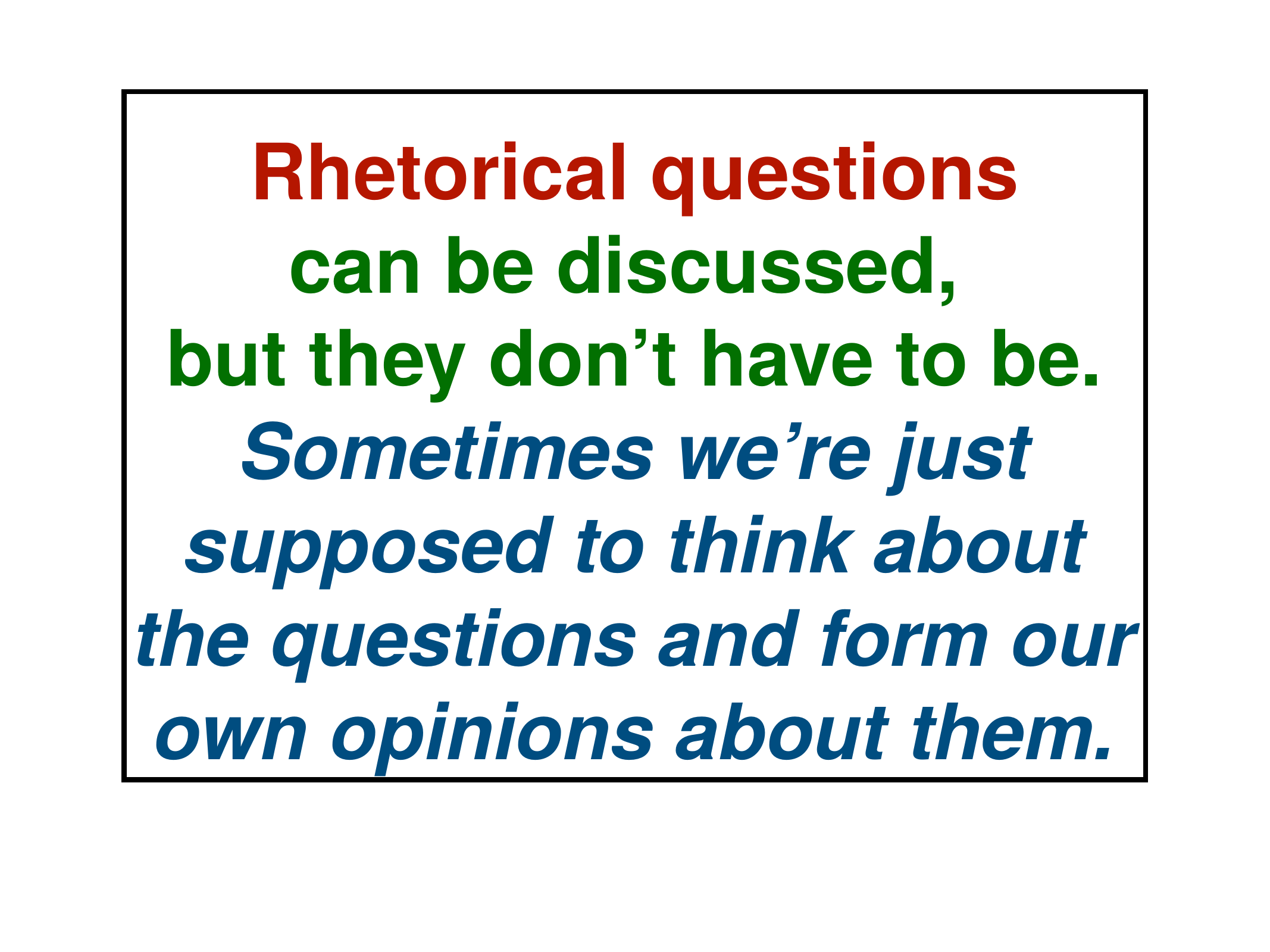

# Rhetorical questions
can be discussed,
but they don’t have to be. Sometimes we’re just supposed to think about the questions and form our own opinions about them.